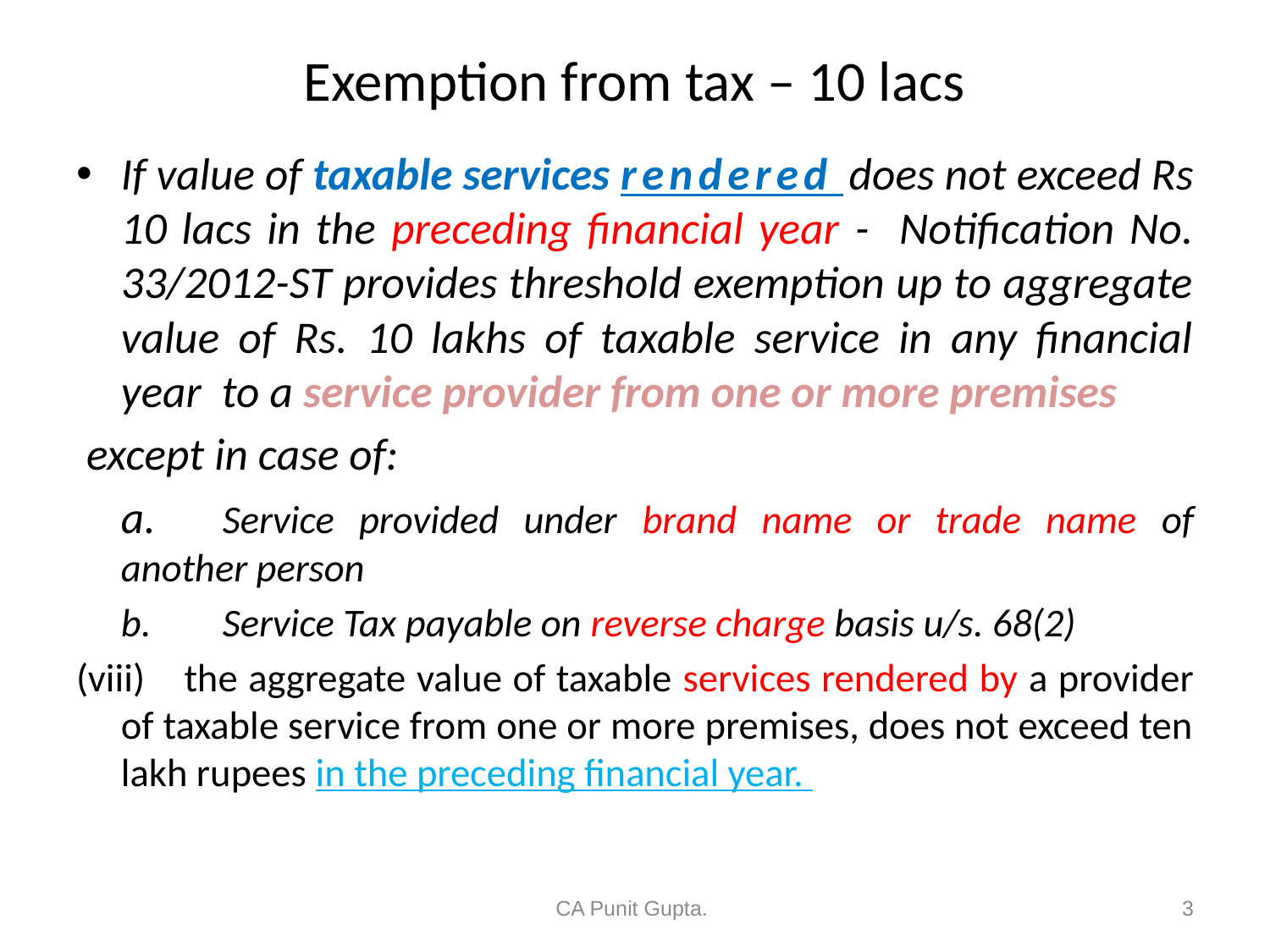

# Exemption from tax – 10 lacs
If value of taxable services rendered does not exceed Rs 10 lacs in the preceding financial year -  Notification No. 33/2012-ST provides threshold exemption up to aggregate value of Rs. 10 lakhs of taxable service in any financial year  to a service provider from one or more premises
 except in case of:
	a.	Service provided under brand name or trade name of another person
	b.	Service Tax payable on reverse charge basis u/s. 68(2)
(viii) the aggregate value of taxable services rendered by a provider of taxable service from one or more premises, does not exceed ten lakh rupees in the preceding financial year.

CA Punit Gupta.
3